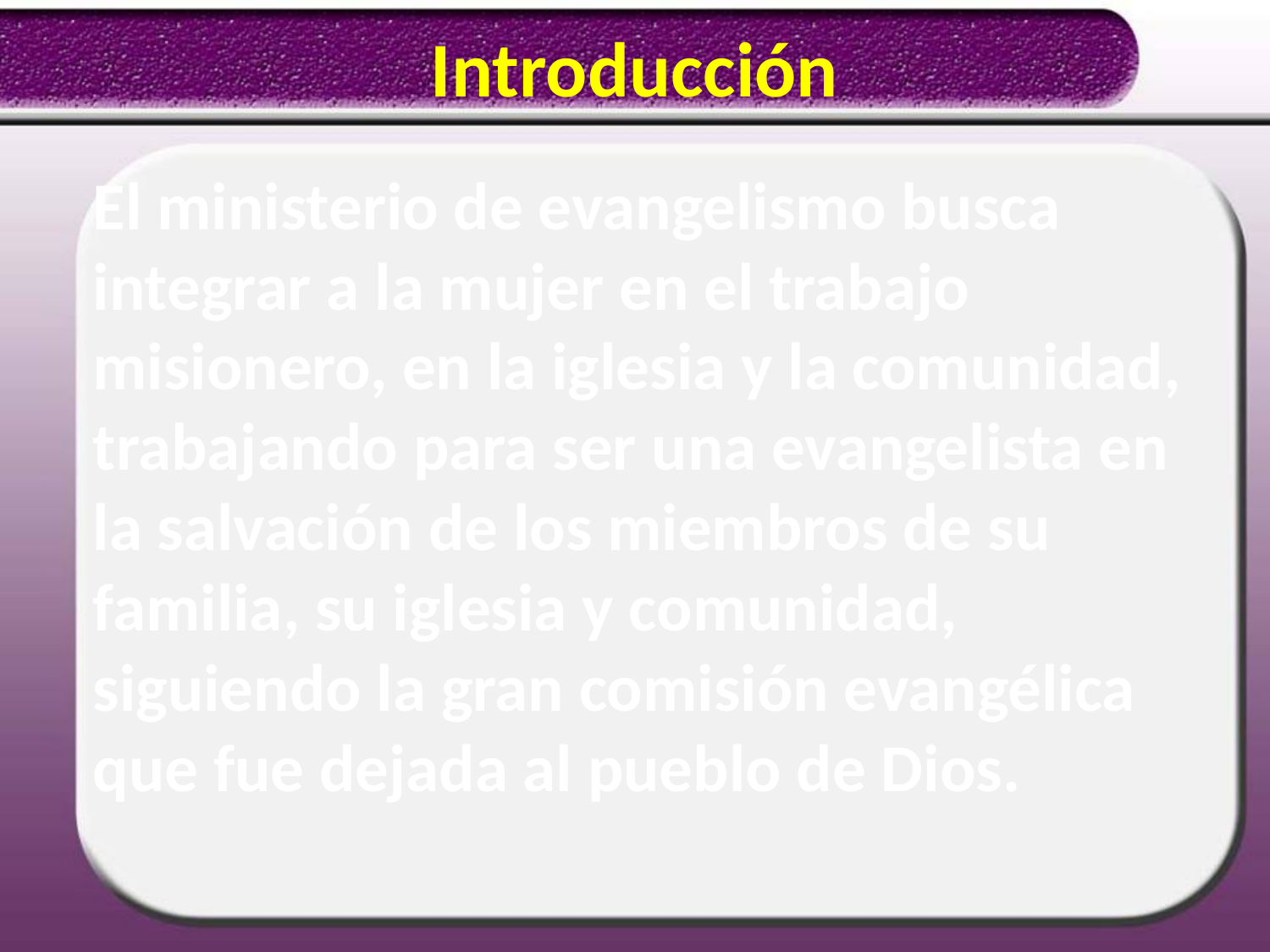

# Introducción
	El ministerio de evangelismo busca integrar a la mujer en el trabajo misionero, en la iglesia y la comunidad, trabajando para ser una evangelista en la salvación de los miembros de su familia, su iglesia y comunidad, siguiendo la gran comisión evangélica que fue dejada al pueblo de Dios.